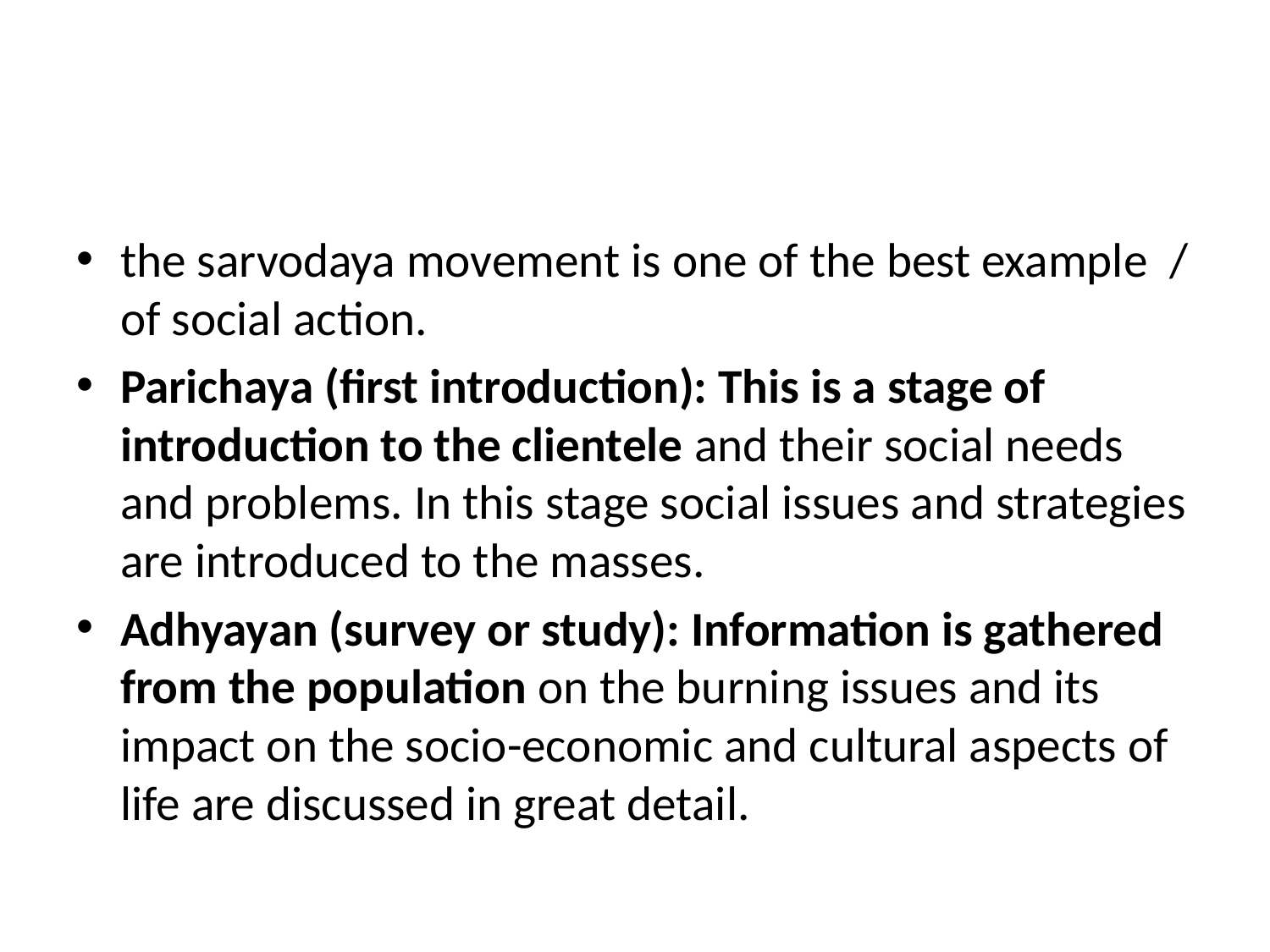

#
the sarvodaya movement is one of the best example  / of social action.
Parichaya (first introduction): This is a stage of introduction to the clientele and their social needs and problems. In this stage social issues and strategies are introduced to the masses.
Adhyayan (survey or study): Information is gathered from the population on the burning issues and its impact on the socio-economic and cultural aspects of life are discussed in great detail.